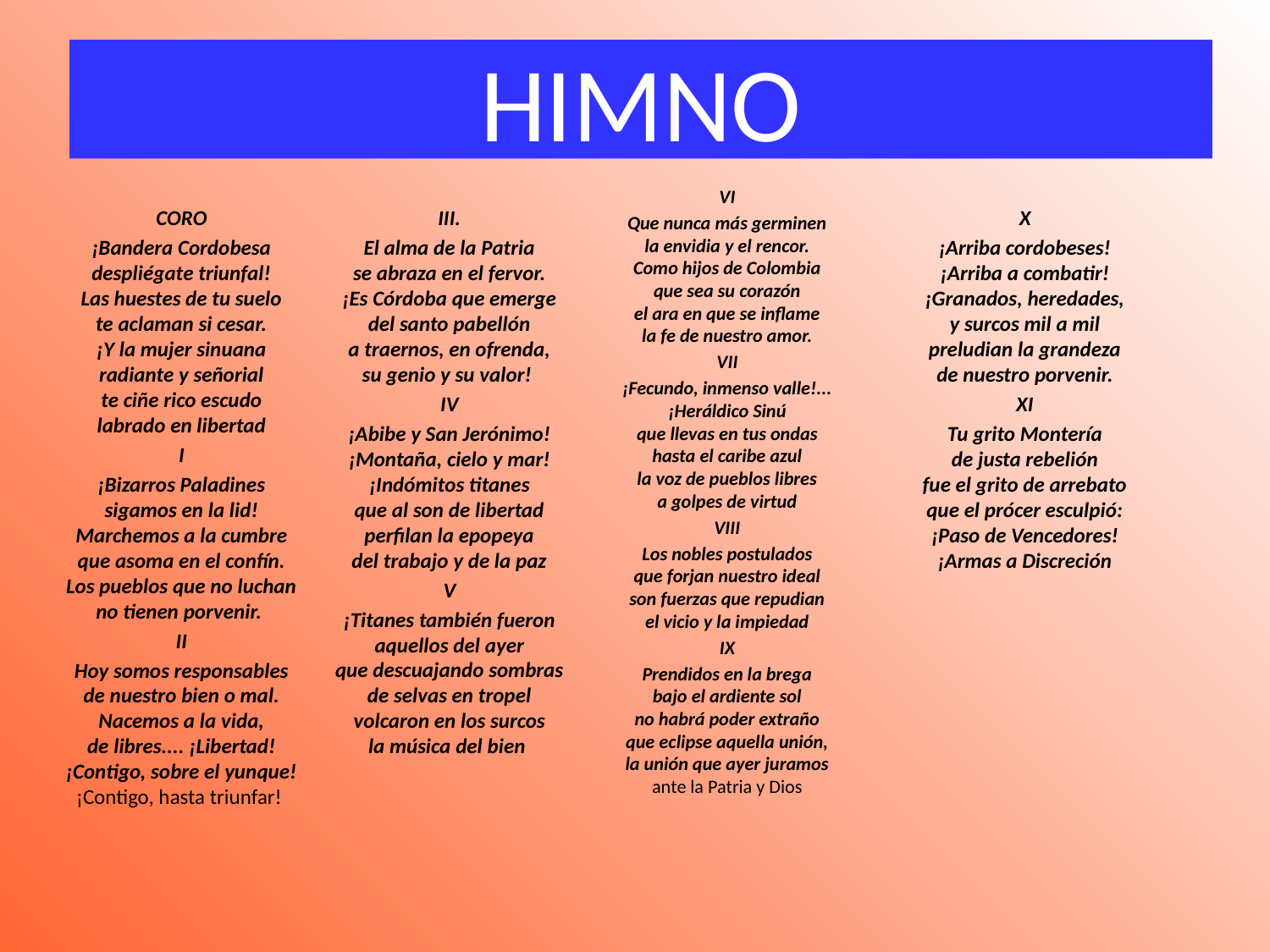

# HIMNO
VI
Que nunca más germinen
la envidia y el rencor.
Como hijos de Colombia
que sea su corazón
el ara en que se inflame
la fe de nuestro amor.
VII
¡Fecundo, inmenso valle!...
¡Heráldico Sinú
que llevas en tus ondas
hasta el caribe azul
la voz de pueblos libres
a golpes de virtud
VIII
Los nobles postulados
que forjan nuestro ideal
son fuerzas que repudian
el vicio y la impiedad
IX
Prendidos en la brega
bajo el ardiente sol
no habrá poder extraño
que eclipse aquella unión,
la unión que ayer juramos
ante la Patria y Dios

CORO
¡Bandera Cordobesa
despliégate triunfal!
Las huestes de tu suelo
te aclaman si cesar.
¡Y la mujer sinuana
radiante y señorial
te ciñe rico escudo
labrado en libertad
I
¡Bizarros Paladines
sigamos en la lid!
Marchemos a la cumbre
que asoma en el confín.
Los pueblos que no luchan
no tienen porvenir.
II
Hoy somos responsables
de nuestro bien o mal.
Nacemos a la vida,
de libres.... ¡Libertad!
¡Contigo, sobre el yunque!
¡Contigo, hasta triunfar!
III.
El alma de la Patria
se abraza en el fervor.
¡Es Córdoba que emerge
del santo pabellón
a traernos, en ofrenda,
su genio y su valor!
IV
¡Abibe y San Jerónimo!
¡Montaña, cielo y mar!
¡Indómitos titanes
que al son de libertad
perfilan la epopeya
del trabajo y de la paz
V
¡Titanes también fueron
aquellos del ayer
que descuajando sombras
de selvas en tropel
volcaron en los surcos
la música del bien
X
¡Arriba cordobeses!
¡Arriba a combatir!
¡Granados, heredades,
y surcos mil a mil
preludian la grandeza
de nuestro porvenir.
XI
Tu grito Montería
de justa rebelión
fue el grito de arrebato
que el prócer esculpió:
¡Paso de Vencedores!
¡Armas a Discreción